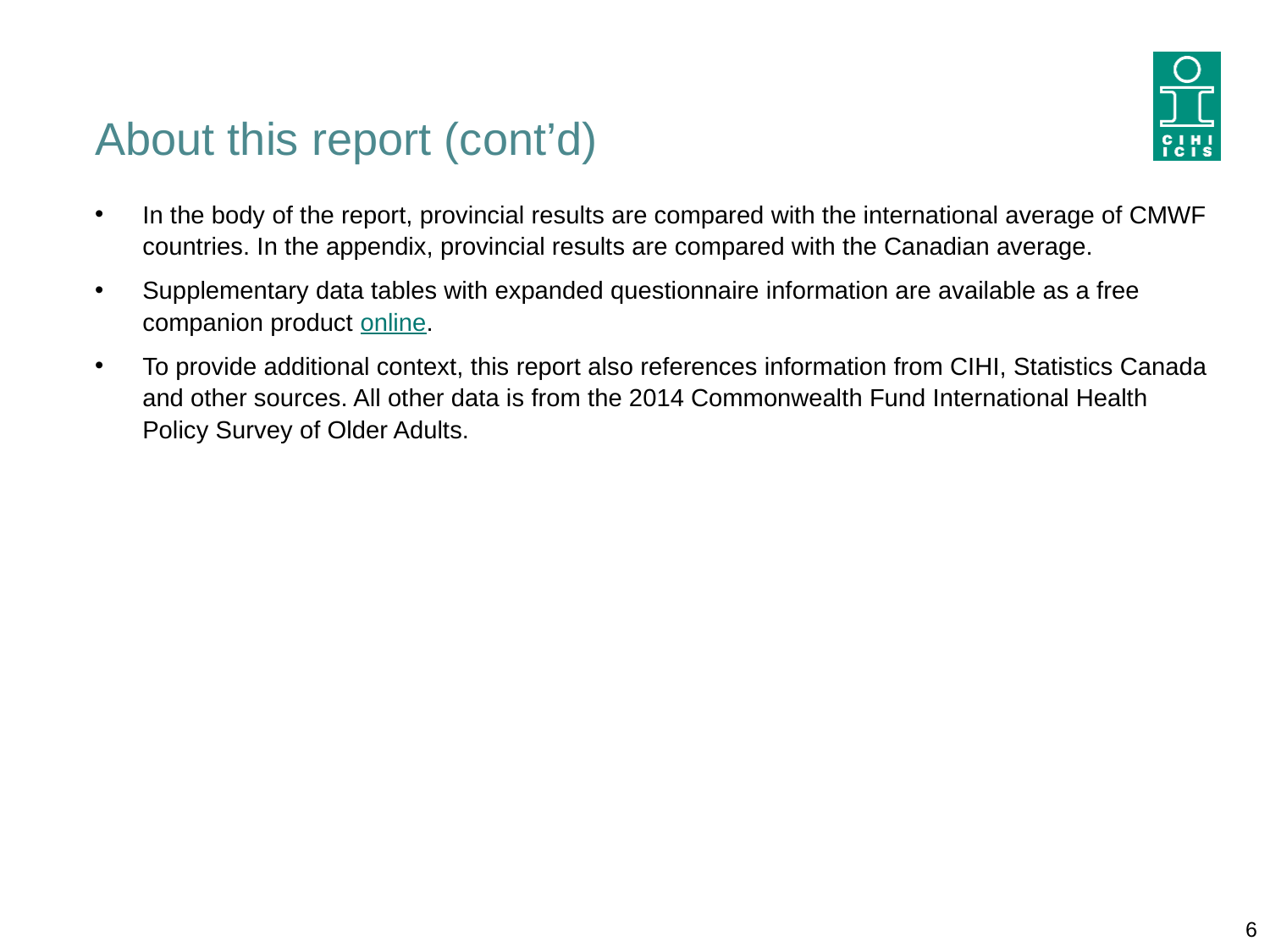

# About this report (cont’d)
In the body of the report, provincial results are compared with the international average of CMWF countries. In the appendix, provincial results are compared with the Canadian average.
Supplementary data tables with expanded questionnaire information are available as a free companion product online.
To provide additional context, this report also references information from CIHI, Statistics Canada and other sources. All other data is from the 2014 Commonwealth Fund International Health Policy Survey of Older Adults.

6